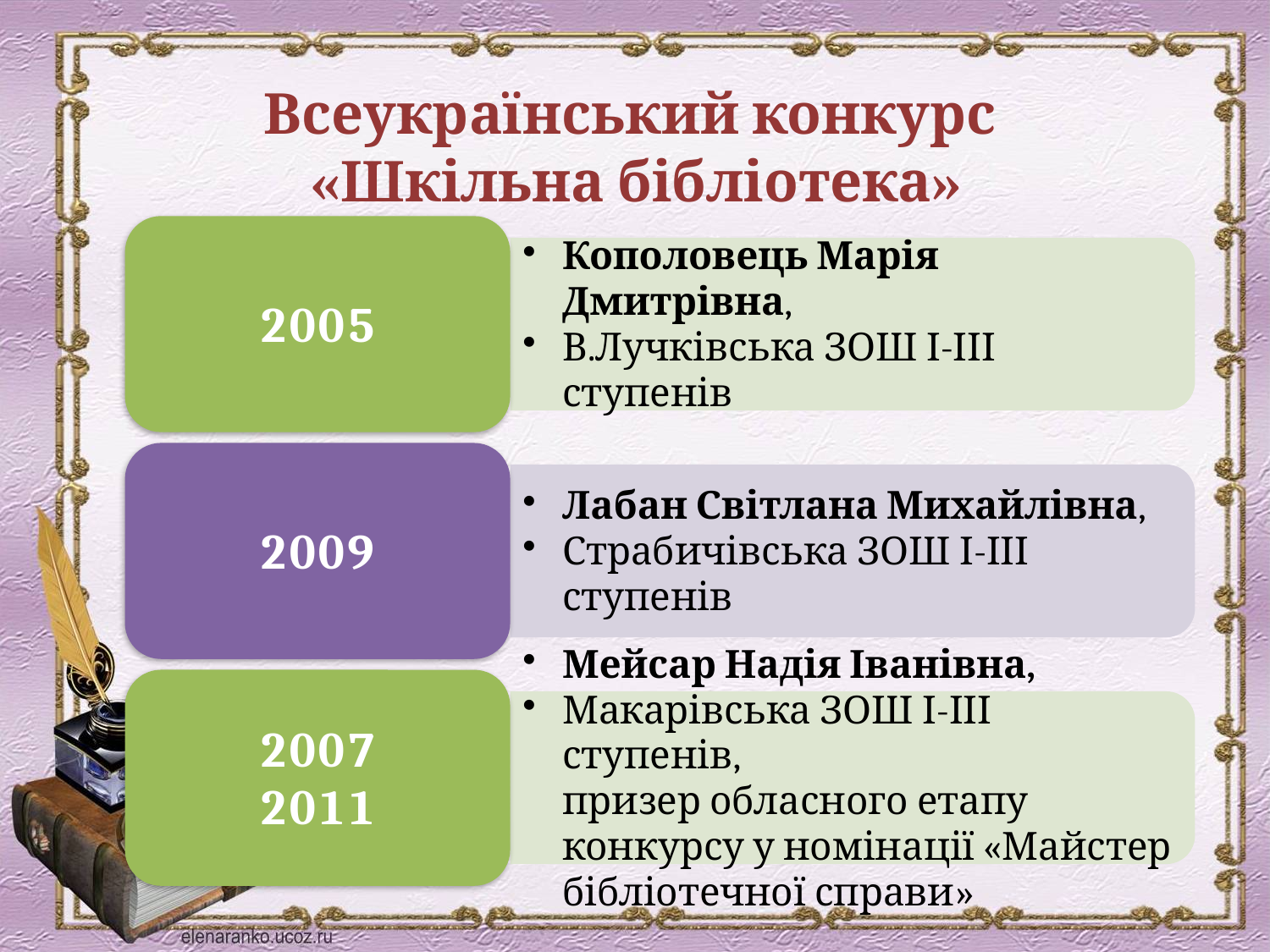

# Всеукраїнський конкурс «Шкільна бібліотека»
2005
Кополовець Марія Дмитрівна,
2009
Лабан Світлана Михайлівна,
2007
2011
Мейсар Надія Іванівна,
В.Лучківська ЗОШ І-ІІІ ступенів
Страбичівська ЗОШ І-ІІІ ступенів
Макарівська ЗОШ І-ІІІ ступенів,
призер обласного етапу конкурсу у номінації «Майстер бібліотечної справи»